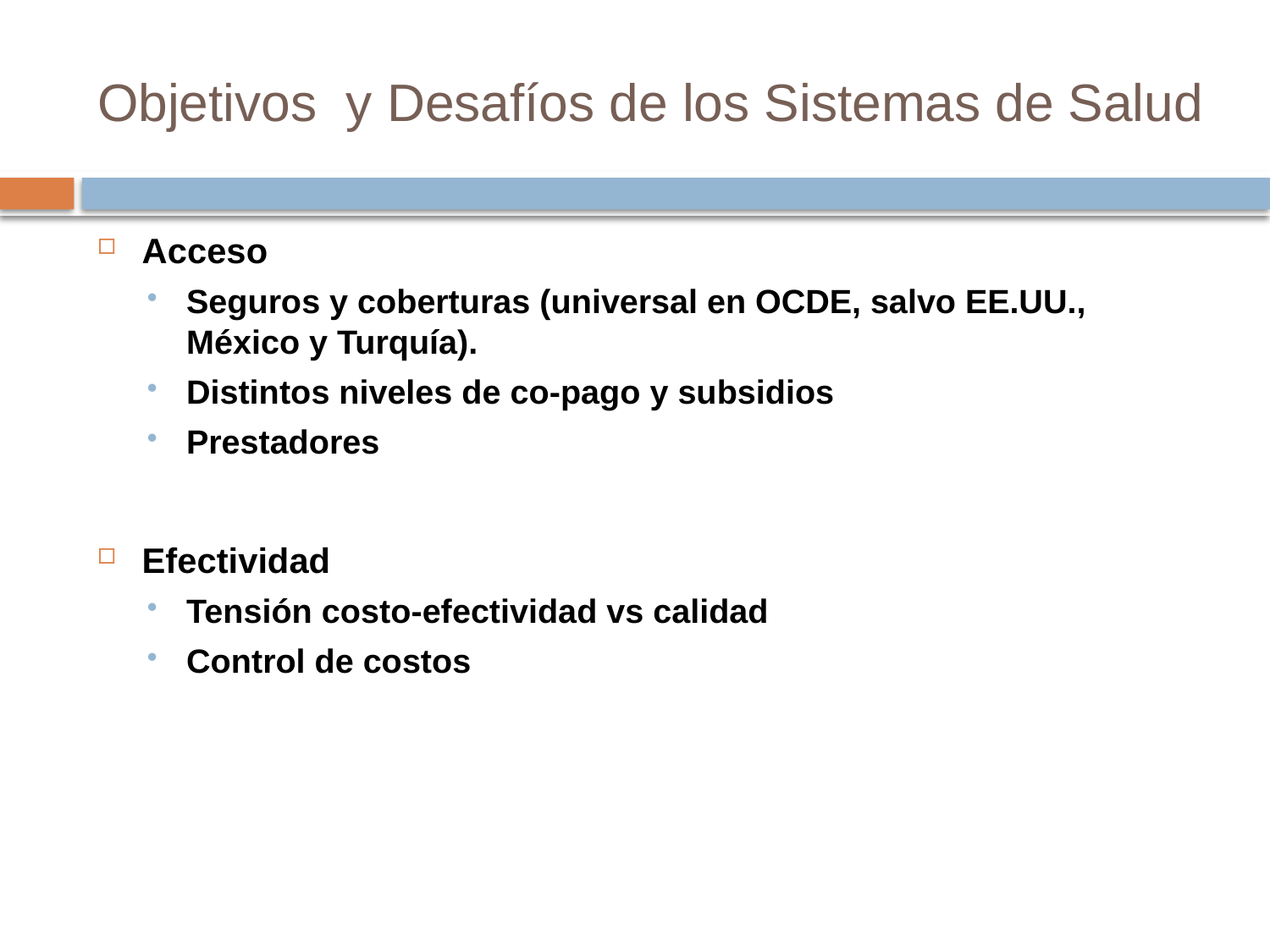

# Objetivos  y Desafíos de los Sistemas de Salud
Acceso
Seguros y coberturas (universal en OCDE, salvo EE.UU., México y Turquía).
Distintos niveles de co-pago y subsidios
Prestadores

Efectividad
Tensión costo-efectividad vs calidad
Control de costos